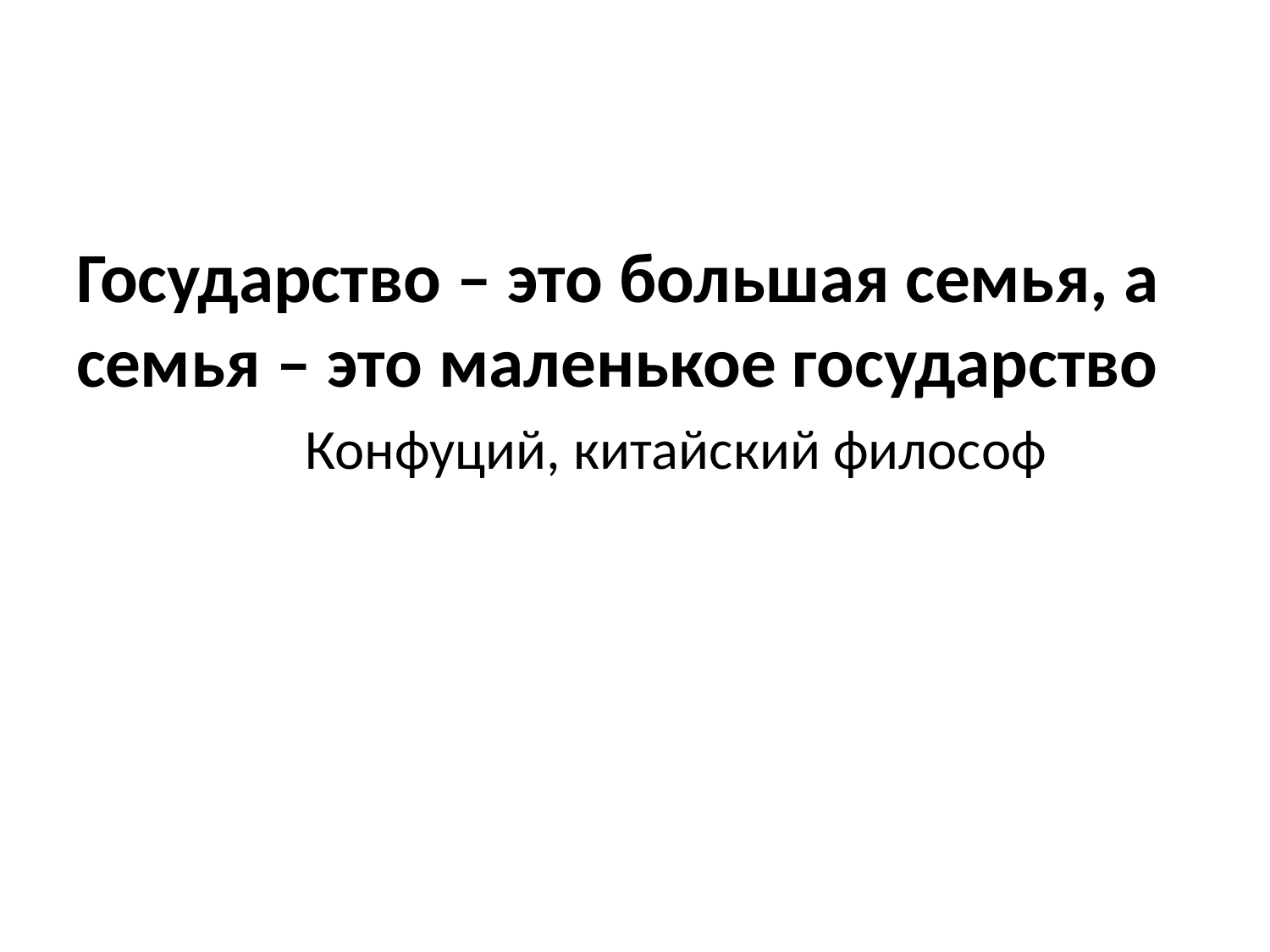

#
Государство – это большая семья, а семья – это маленькое государство
                  Конфуций, китайский философ